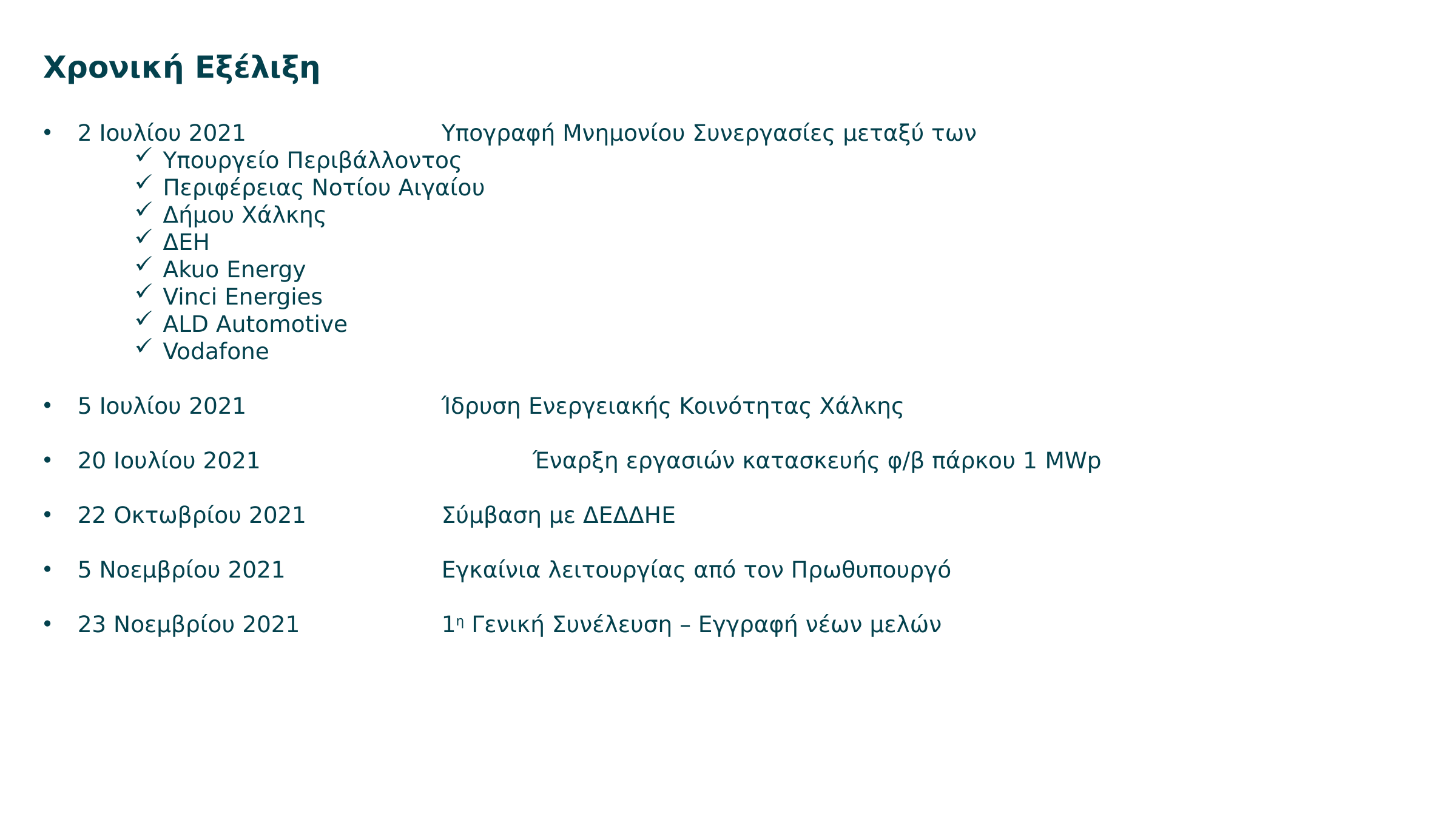

Χρονική Εξέλιξη
2 Ιουλίου 2021			Υπογραφή Μνημονίου Συνεργασίες μεταξύ των
Υπουργείο Περιβάλλοντος
Περιφέρειας Νοτίου Αιγαίου
Δήμου Χάλκης
ΔΕΗ
Akuo Energy
Vinci Energies
ALD Automotive
Vodafone

5 Ιουλίου 2021 			Ίδρυση Ενεργειακής Κοινότητας Χάλκης

20 Ιουλίου 2021			Έναρξη εργασιών κατασκευής φ/β πάρκου 1 MWp

22 Οκτωβρίου 2021		Σύμβαση με ΔΕΔΔΗΕ

5 Νοεμβρίου 2021		Εγκαίνια λειτουργίας από τον Πρωθυπουργό

23 Νοεμβρίου 2021		1η Γενική Συνέλευση – Εγγραφή νέων μελών

4